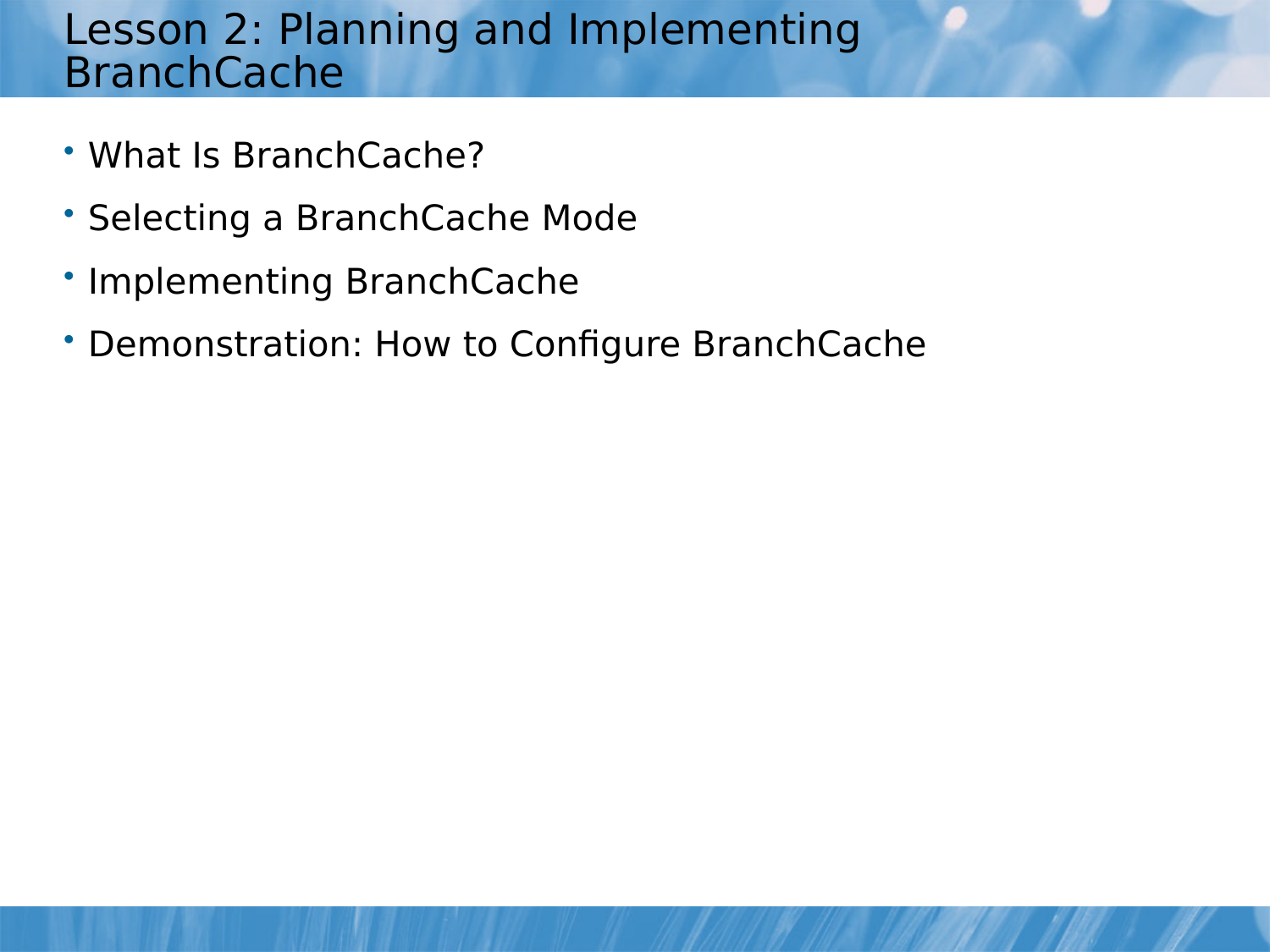

# Lesson 2: Planning and Implementing BranchCache
What Is BranchCache?
Selecting a BranchCache Mode
Implementing BranchCache
Demonstration: How to Configure BranchCache